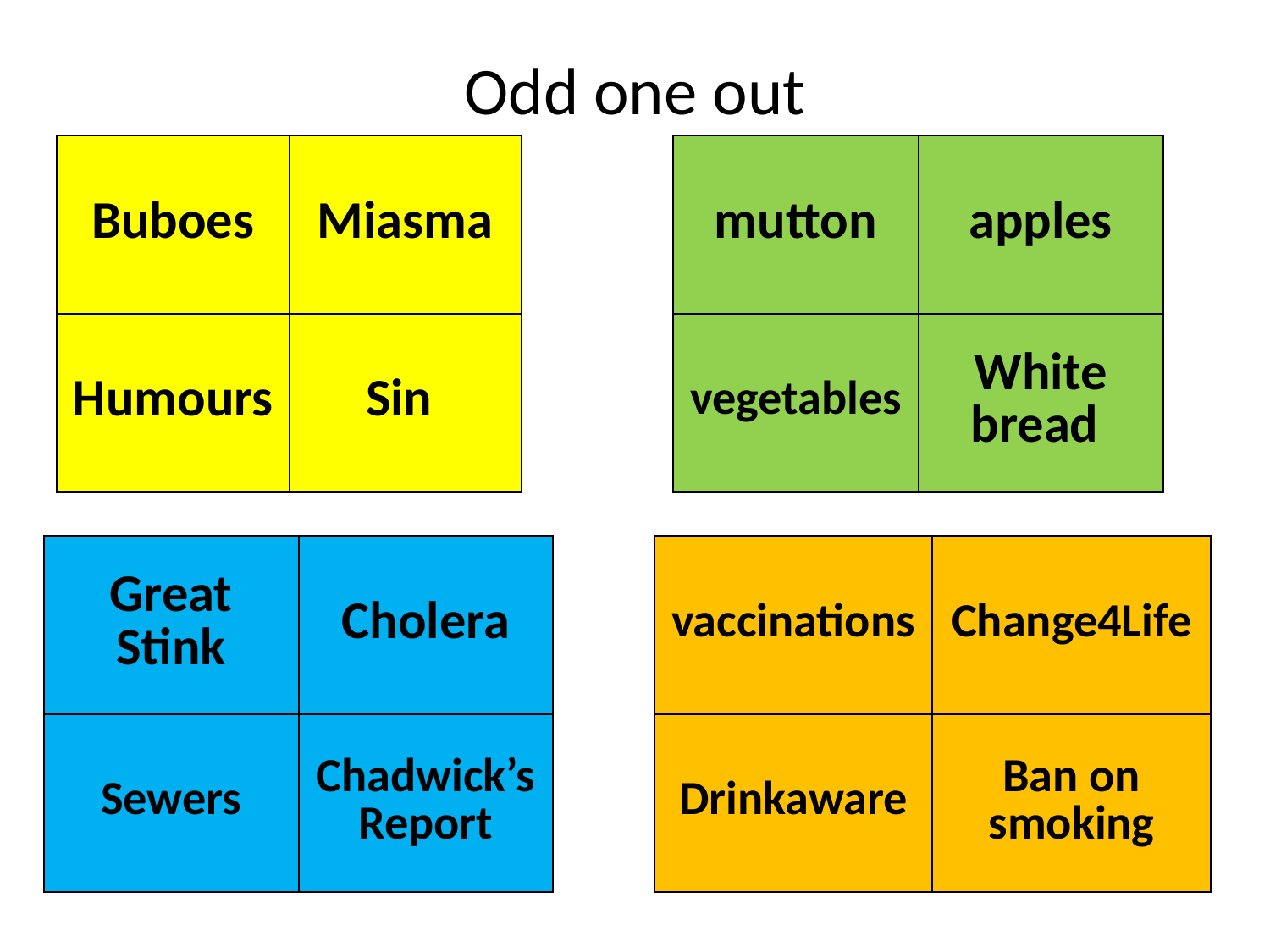

# Odd one out
| Buboes | Miasma |
| --- | --- |
| Humours | Sin |
| mutton | apples |
| --- | --- |
| vegetables | White bread |
| Great Stink | Cholera |
| --- | --- |
| Sewers | Chadwick’s Report |
| vaccinations | Change4Life |
| --- | --- |
| Drinkaware | Ban on smoking |